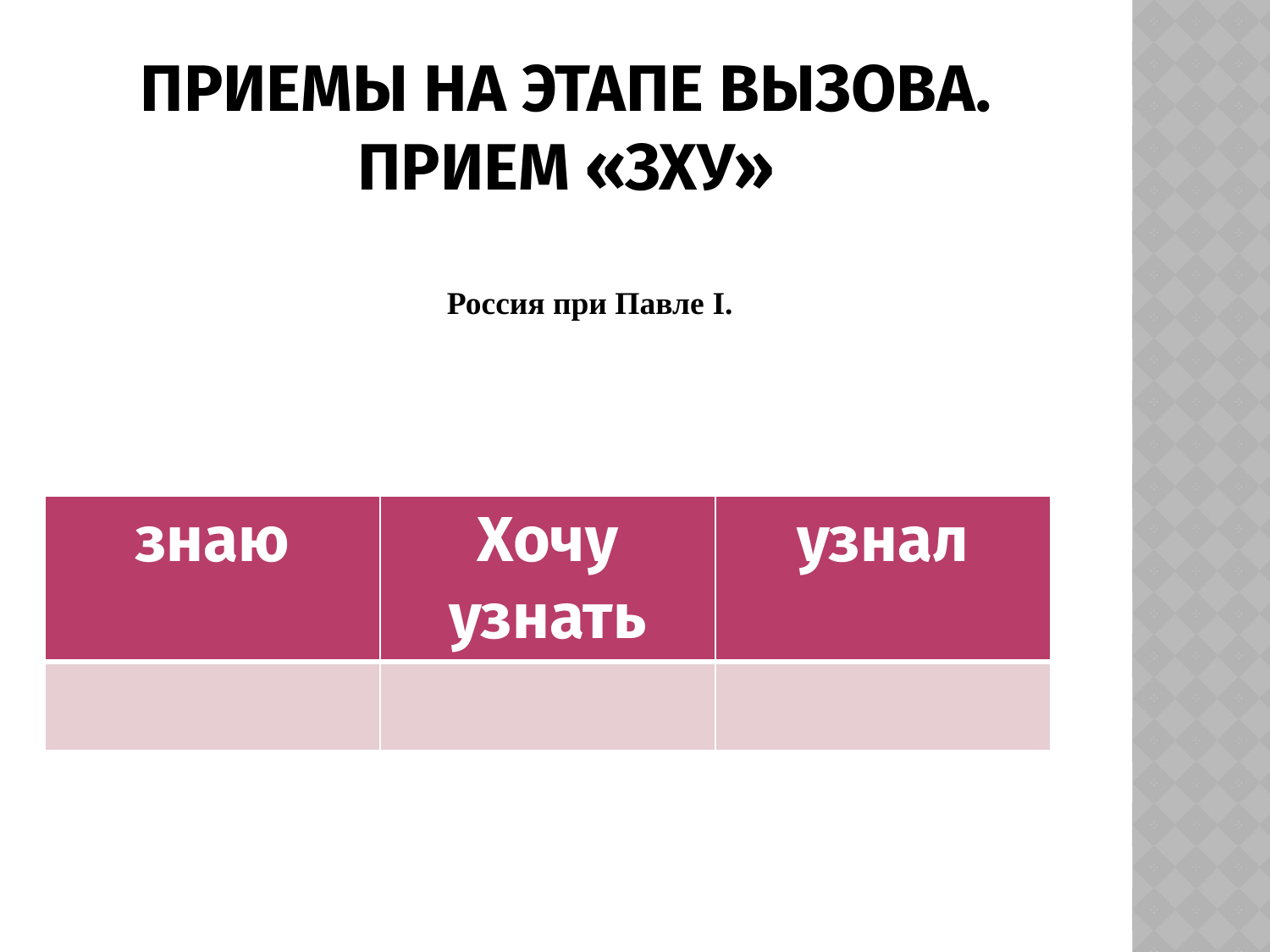

# Приемы на этапе вызова. Прием «ЗХУ»
Россия при Павле I.
| знаю | Хочу узнать | узнал |
| --- | --- | --- |
|  |  |  |